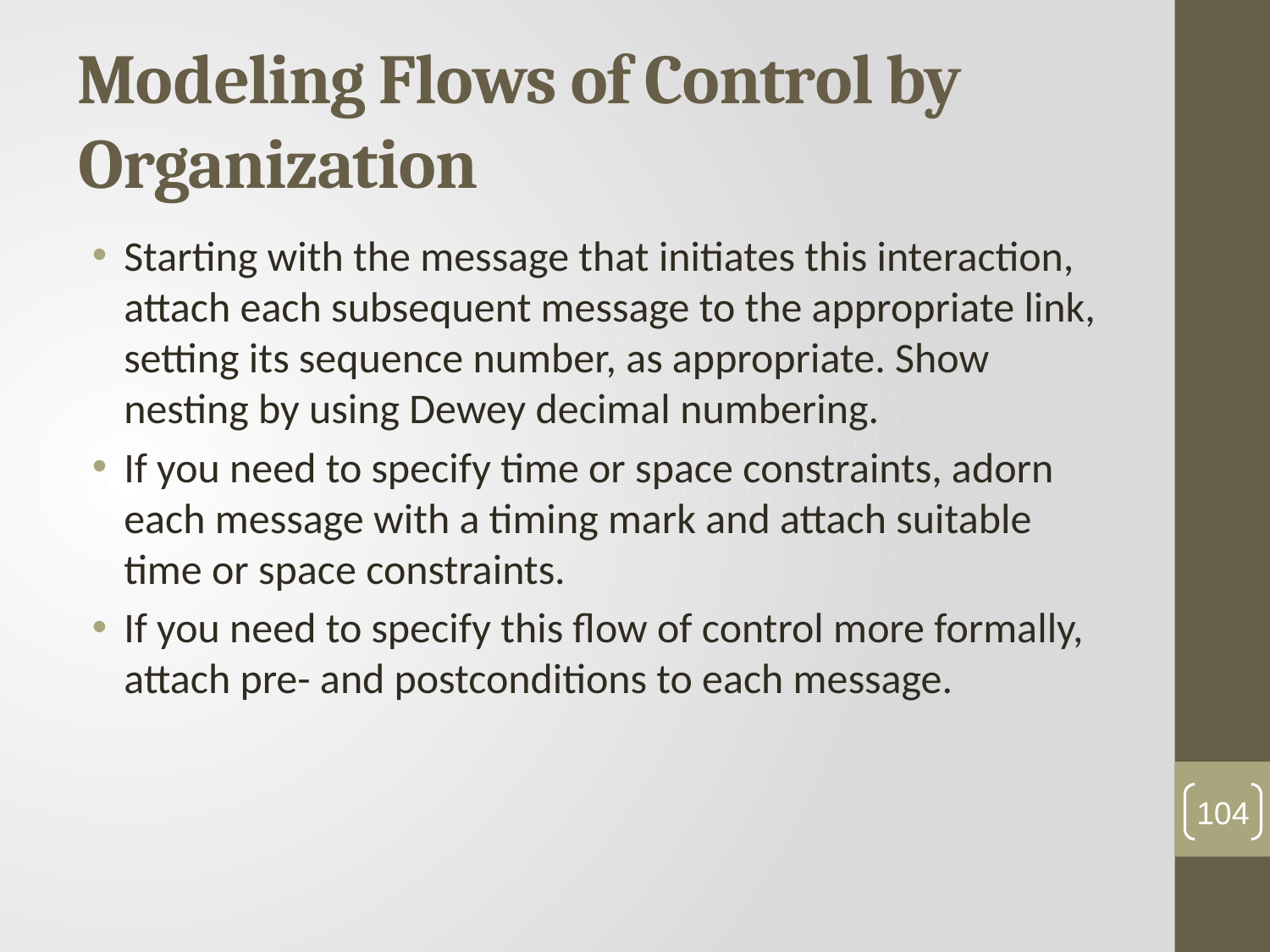

# Modeling Flows of Control by Organization
Starting with the message that initiates this interaction, attach each subsequent message to the appropriate link, setting its sequence number, as appropriate. Show nesting by using Dewey decimal numbering.
If you need to specify time or space constraints, adorn each message with a timing mark and attach suitable time or space constraints.
If you need to specify this flow of control more formally, attach pre- and postconditions to each message.
104